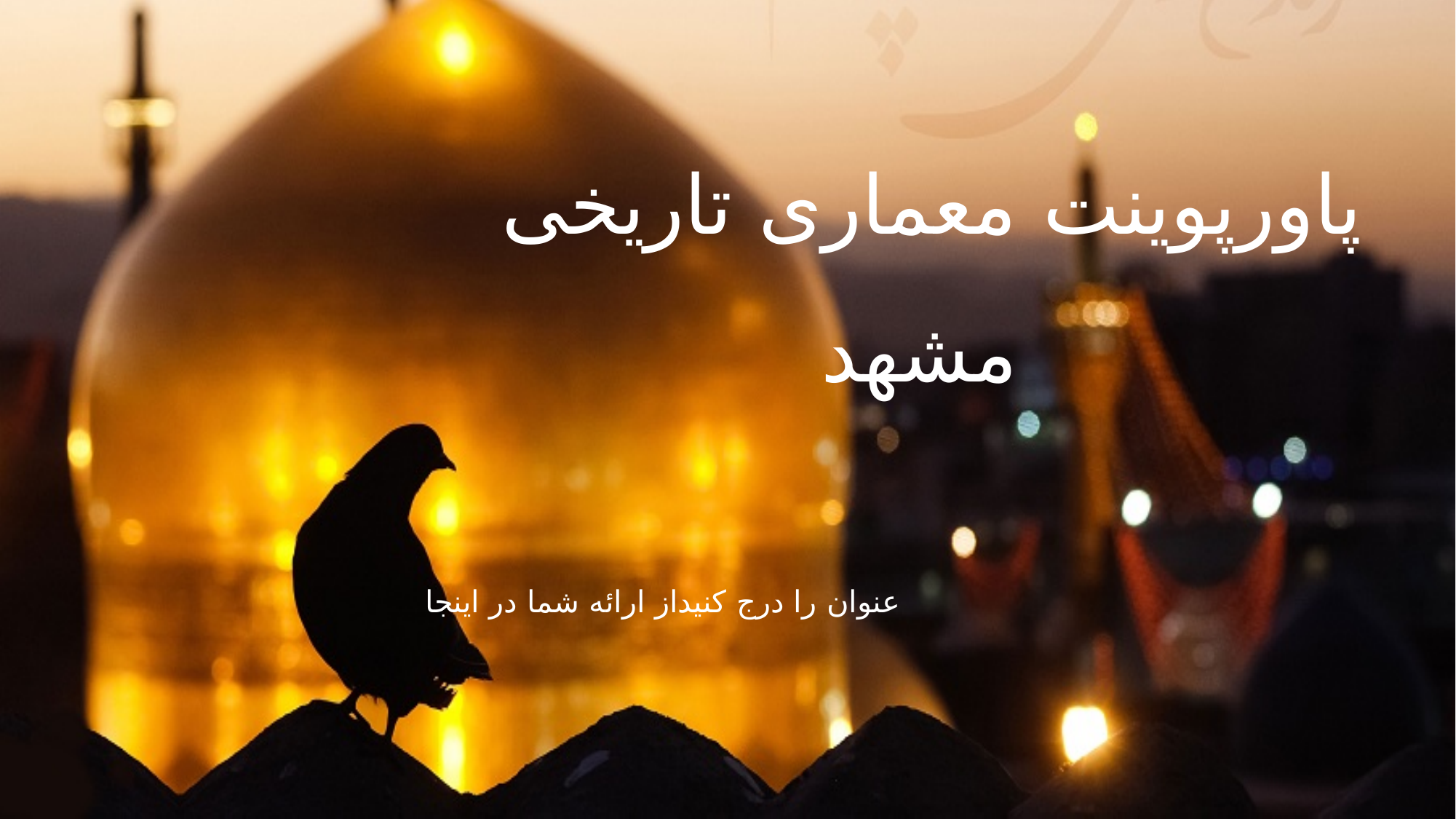

# پاورپوینت معماری تاریخی مشهد
عنوان را درج کنیداز ارائه شما در اینجا